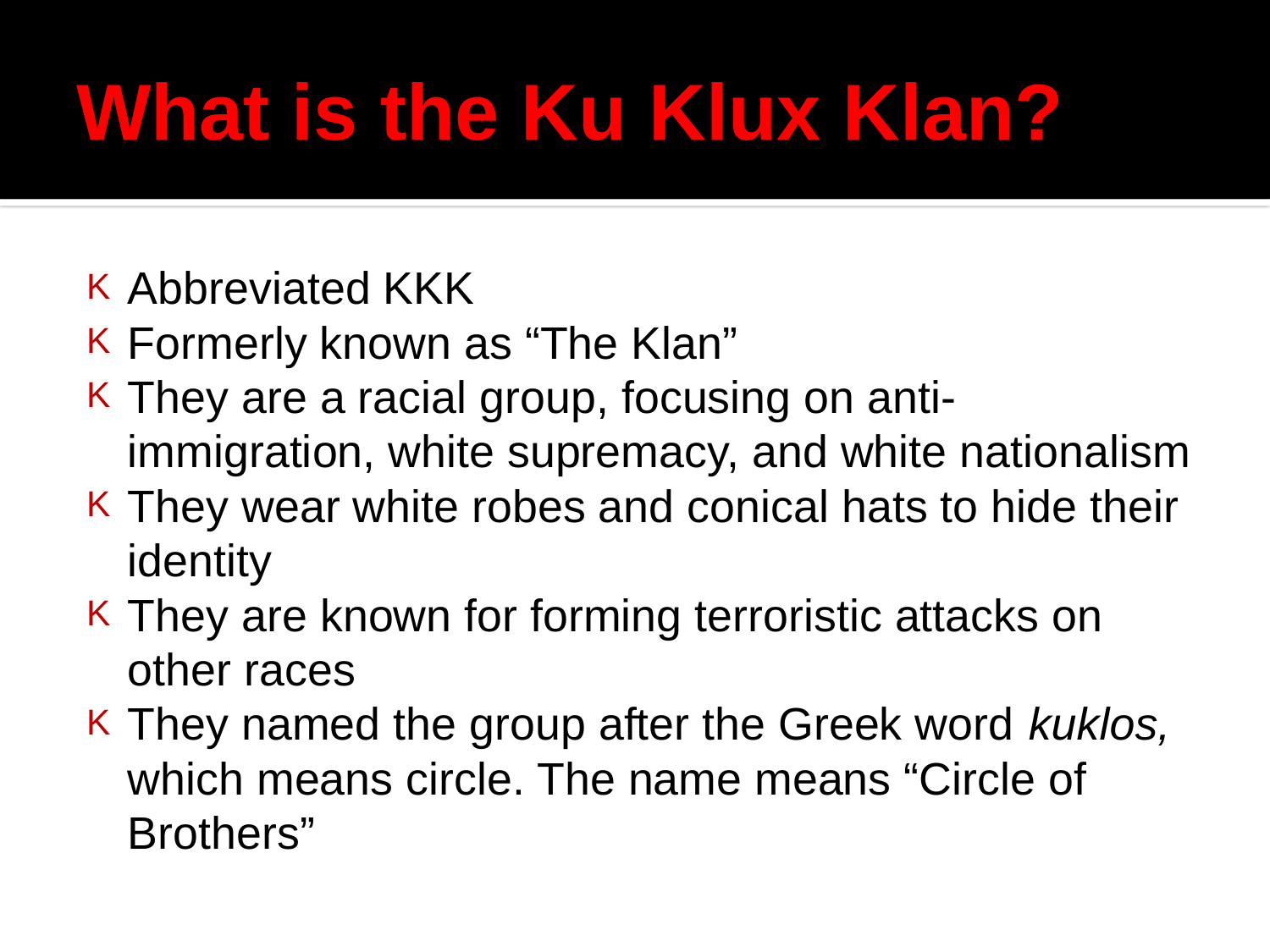

# What is the Ku Klux Klan?
Abbreviated KKK
Formerly known as “The Klan”
They are a racial group, focusing on anti-immigration, white supremacy, and white nationalism
They wear white robes and conical hats to hide their identity
They are known for forming terroristic attacks on other races
They named the group after the Greek word kuklos, which means circle. The name means “Circle of Brothers”